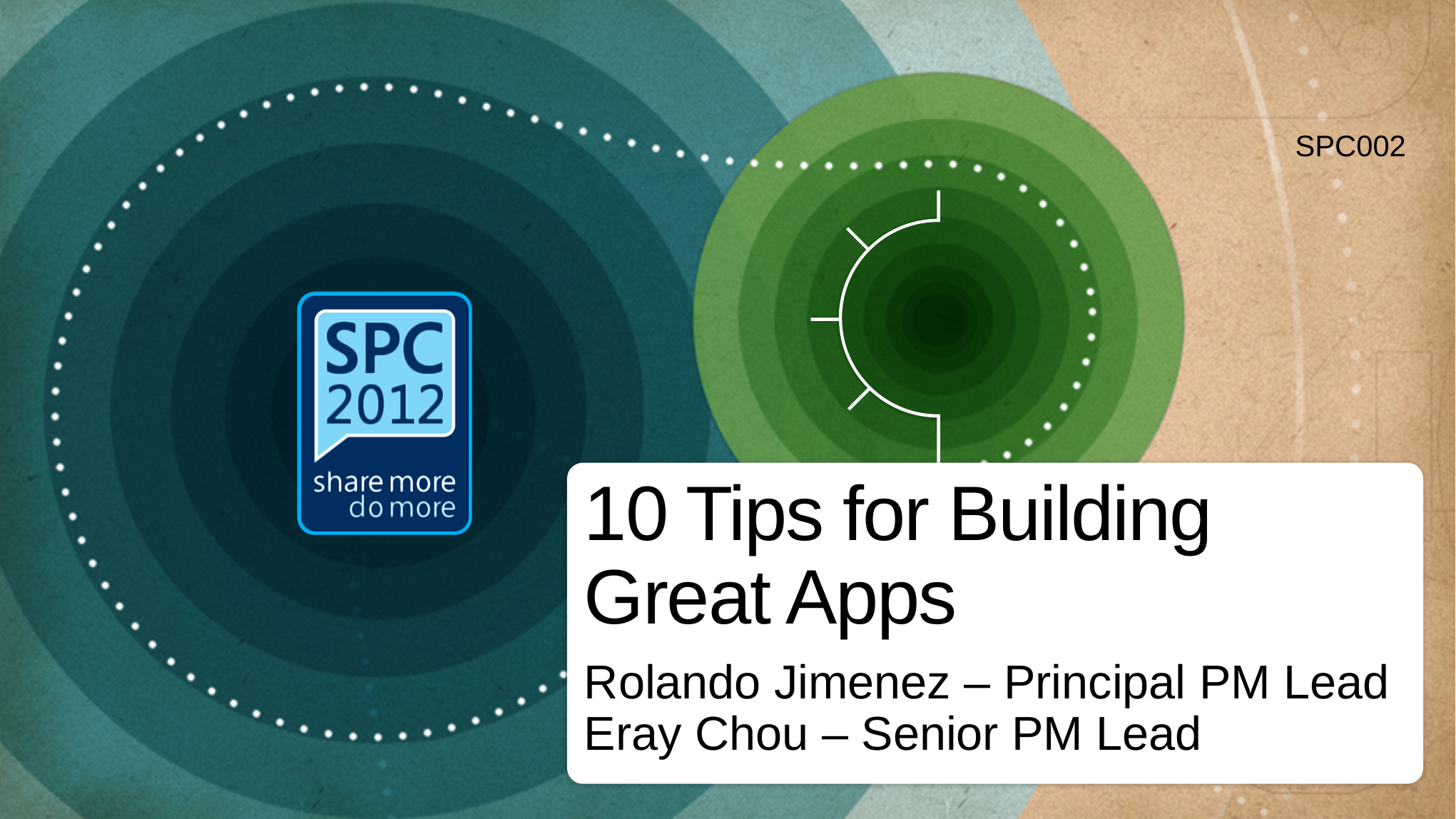

SPC002
# 10 Tips for Building Great Apps
Rolando Jimenez – Principal PM Lead
Eray Chou – Senior PM Lead